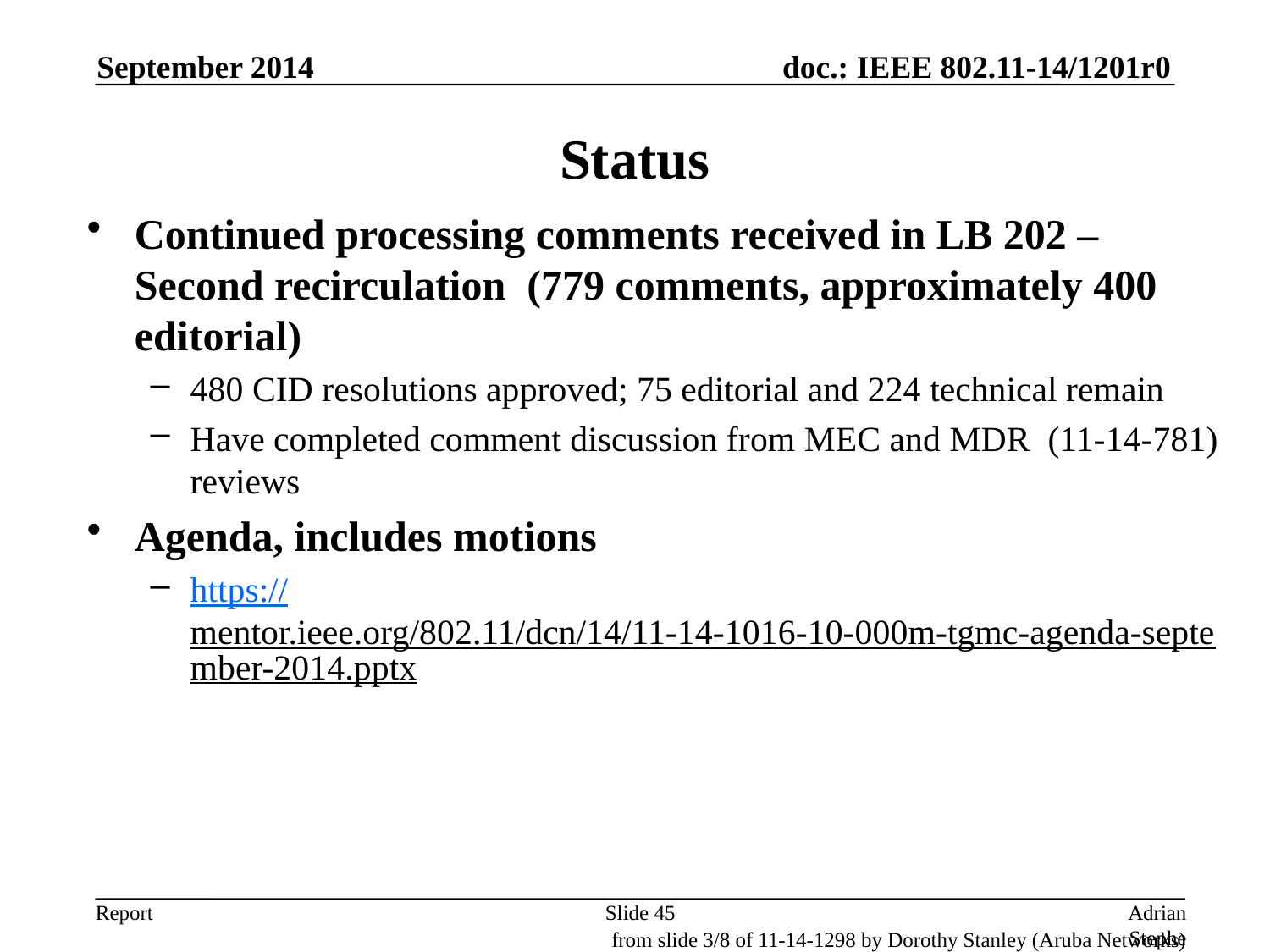

September 2014
# Status
Continued processing comments received in LB 202 – Second recirculation  (779 comments, approximately 400 editorial)
480 CID resolutions approved; 75 editorial and 224 technical remain
Have completed comment discussion from MEC and MDR  (11-14-781) reviews
Agenda, includes motions
https://mentor.ieee.org/802.11/dcn/14/11-14-1016-10-000m-tgmc-agenda-september-2014.pptx
Slide 45
Adrian Stephens, Intel Corporation
from slide 3/8 of 11-14-1298 by Dorothy Stanley (Aruba Networks)